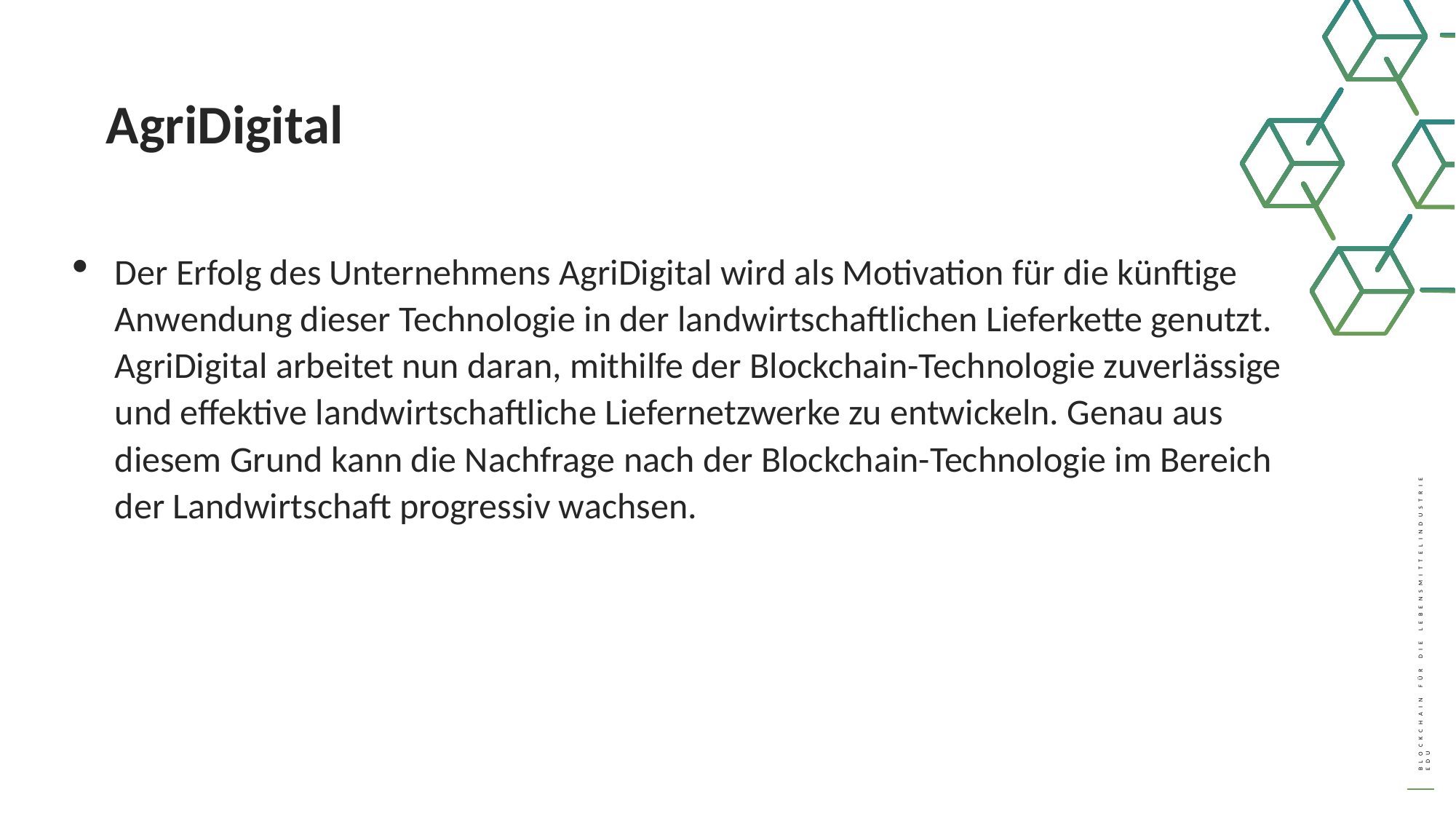

AgriDigital
Der Erfolg des Unternehmens AgriDigital wird als Motivation für die künftige Anwendung dieser Technologie in der landwirtschaftlichen Lieferkette genutzt. AgriDigital arbeitet nun daran, mithilfe der Blockchain-Technologie zuverlässige und effektive landwirtschaftliche Liefernetzwerke zu entwickeln. Genau aus diesem Grund kann die Nachfrage nach der Blockchain-Technologie im Bereich der Landwirtschaft progressiv wachsen.